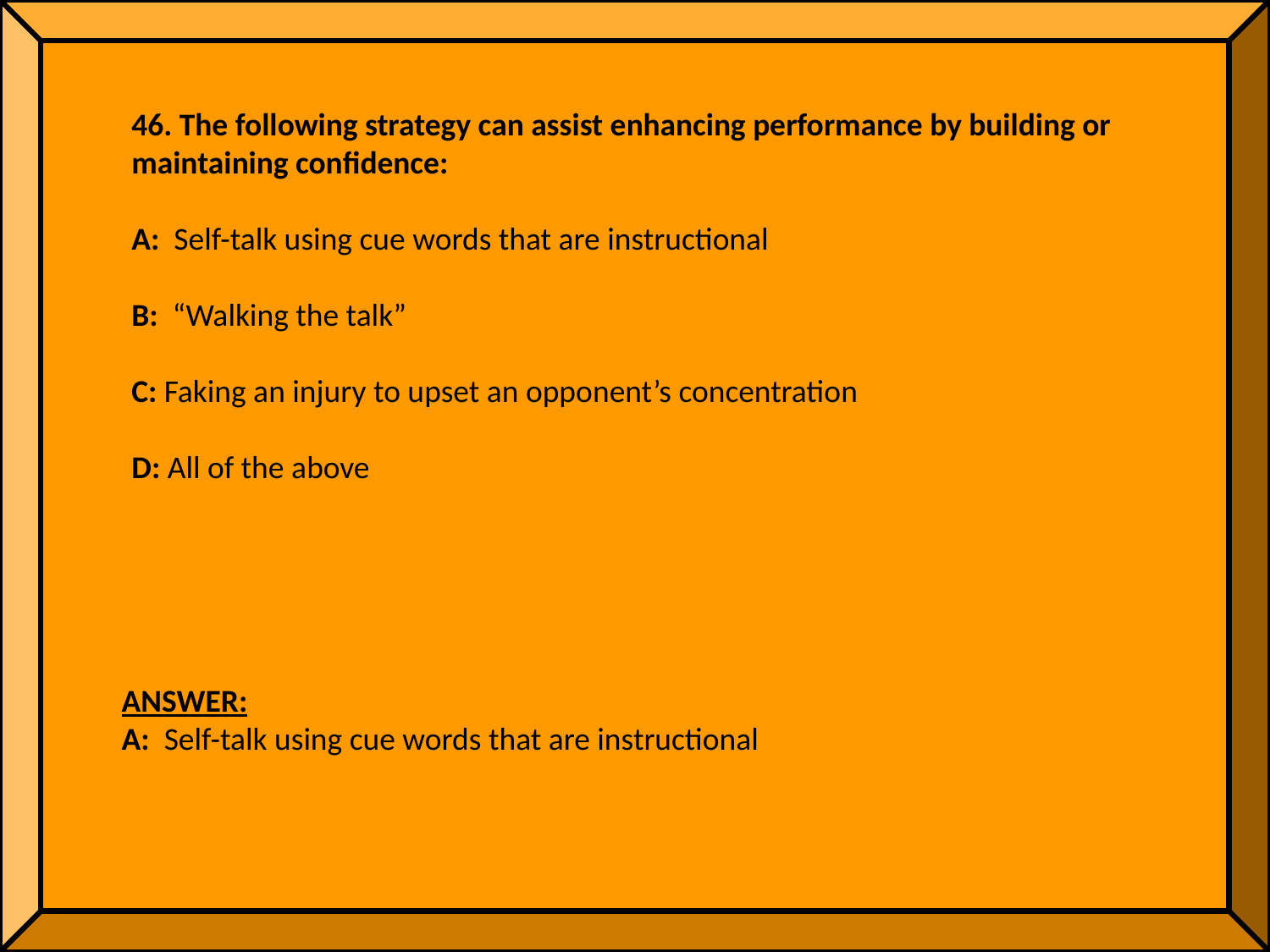

46. The following strategy can assist enhancing performance by building or maintaining confidence:

A:  Self-talk using cue words that are instructional

B:  “Walking the talk”

C: Faking an injury to upset an opponent’s concentration

D: All of the above

ANSWER:
A:  Self-talk using cue words that are instructional